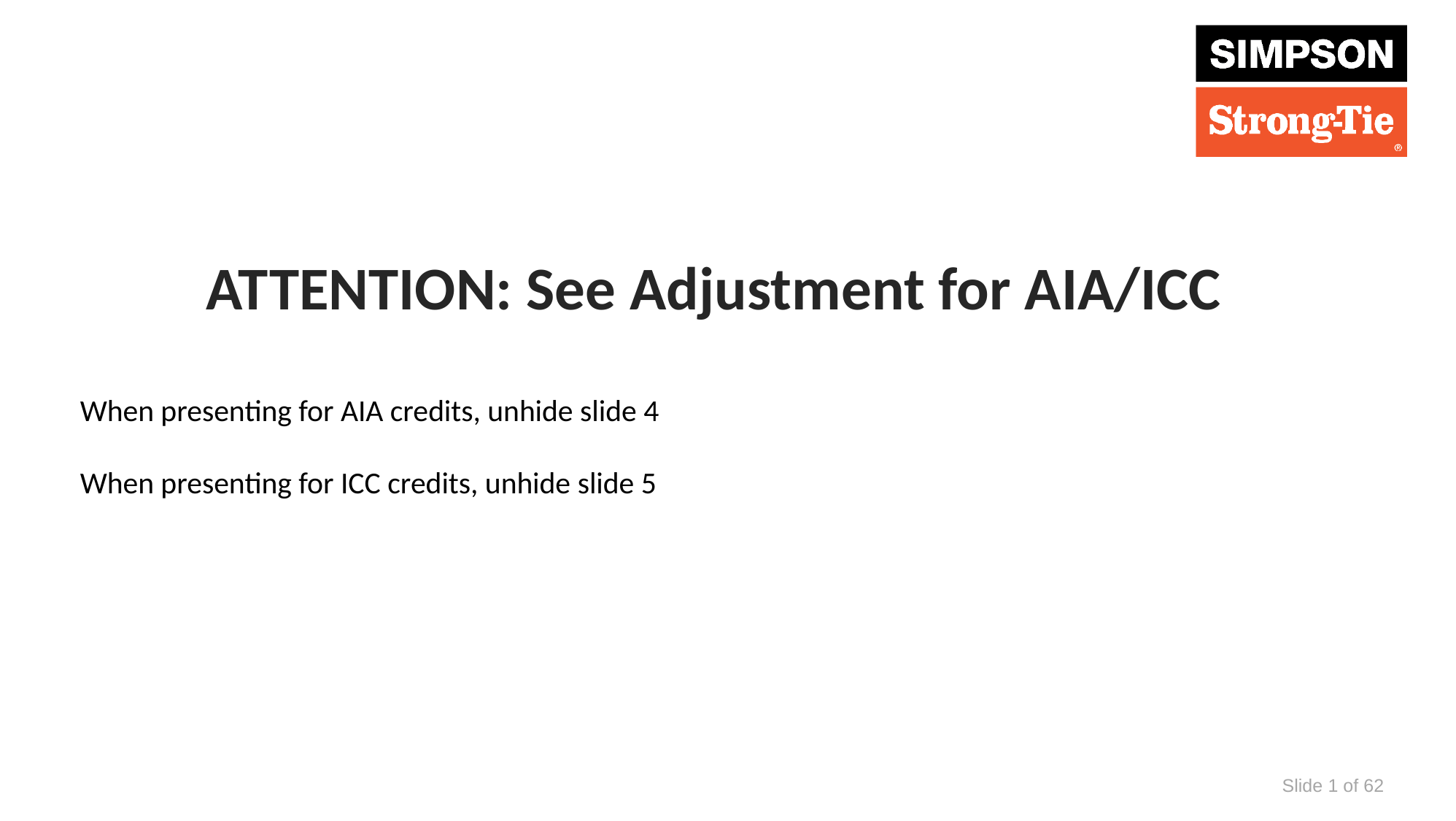

ATTENTION: See Adjustment for AIA/ICC
When presenting for AIA credits, unhide slide 4

When presenting for ICC credits, unhide slide 5